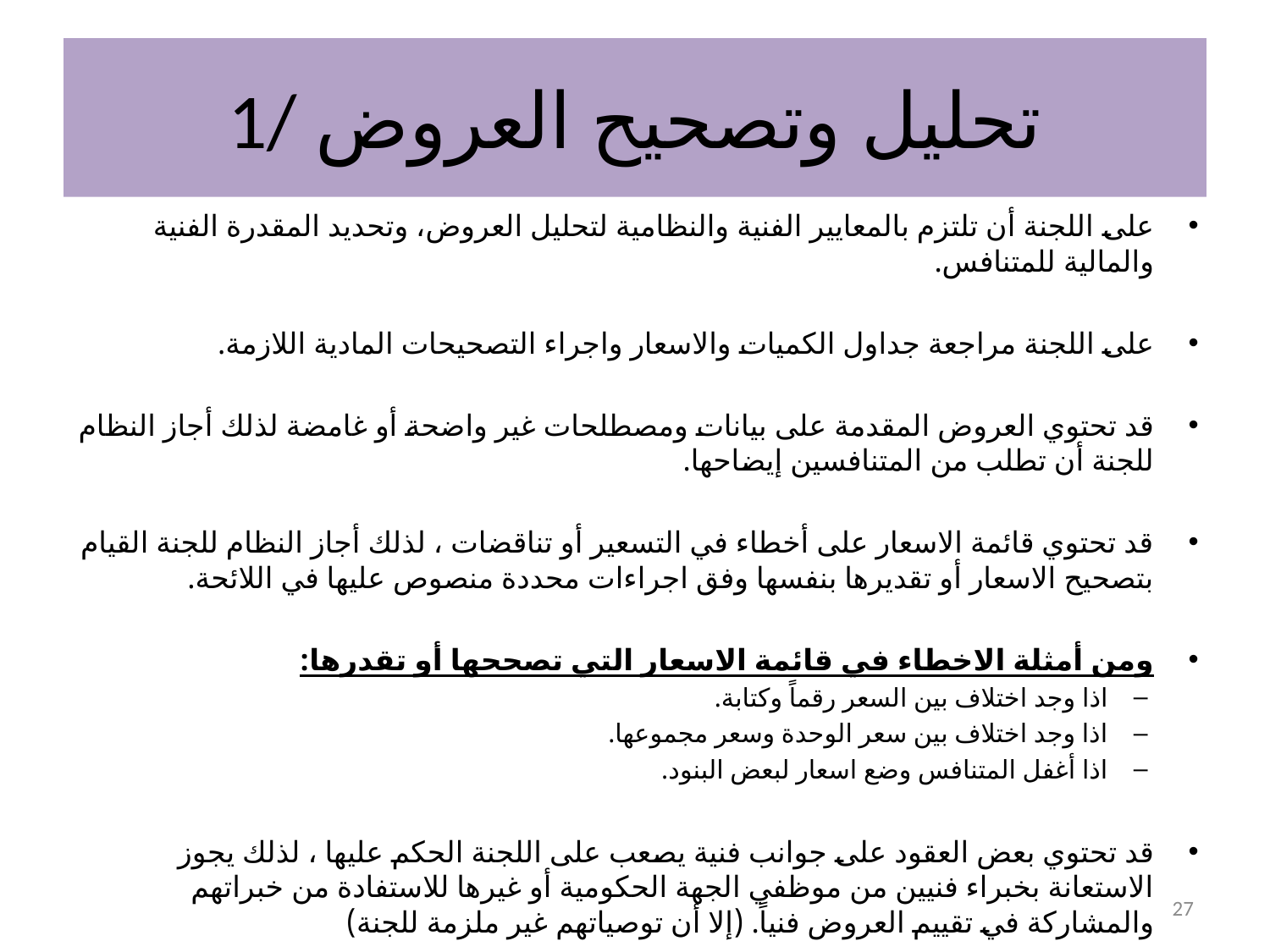

# 1/ تحليل وتصحيح العروض
على اللجنة أن تلتزم بالمعايير الفنية والنظامية لتحليل العروض، وتحديد المقدرة الفنية والمالية للمتنافس.

على اللجنة مراجعة جداول الكميات والاسعار واجراء التصحيحات المادية اللازمة.

قد تحتوي العروض المقدمة على بيانات ومصطلحات غير واضحة أو غامضة لذلك أجاز النظام للجنة أن تطلب من المتنافسين إيضاحها.

قد تحتوي قائمة الاسعار على أخطاء في التسعير أو تناقضات ، لذلك أجاز النظام للجنة القيام بتصحيح الاسعار أو تقديرها بنفسها وفق اجراءات محددة منصوص عليها في اللائحة.

ومن أمثلة الاخطاء في قائمة الاسعار التي تصححها أو تقدرها:
اذا وجد اختلاف بين السعر رقماً وكتابة.
اذا وجد اختلاف بين سعر الوحدة وسعر مجموعها.
اذا أغفل المتنافس وضع اسعار لبعض البنود.

قد تحتوي بعض العقود على جوانب فنية يصعب على اللجنة الحكم عليها ، لذلك يجوز الاستعانة بخبراء فنيين من موظفي الجهة الحكومية أو غيرها للاستفادة من خبراتهم والمشاركة في تقييم العروض فنياً. (إلا أن توصياتهم غير ملزمة للجنة)
27